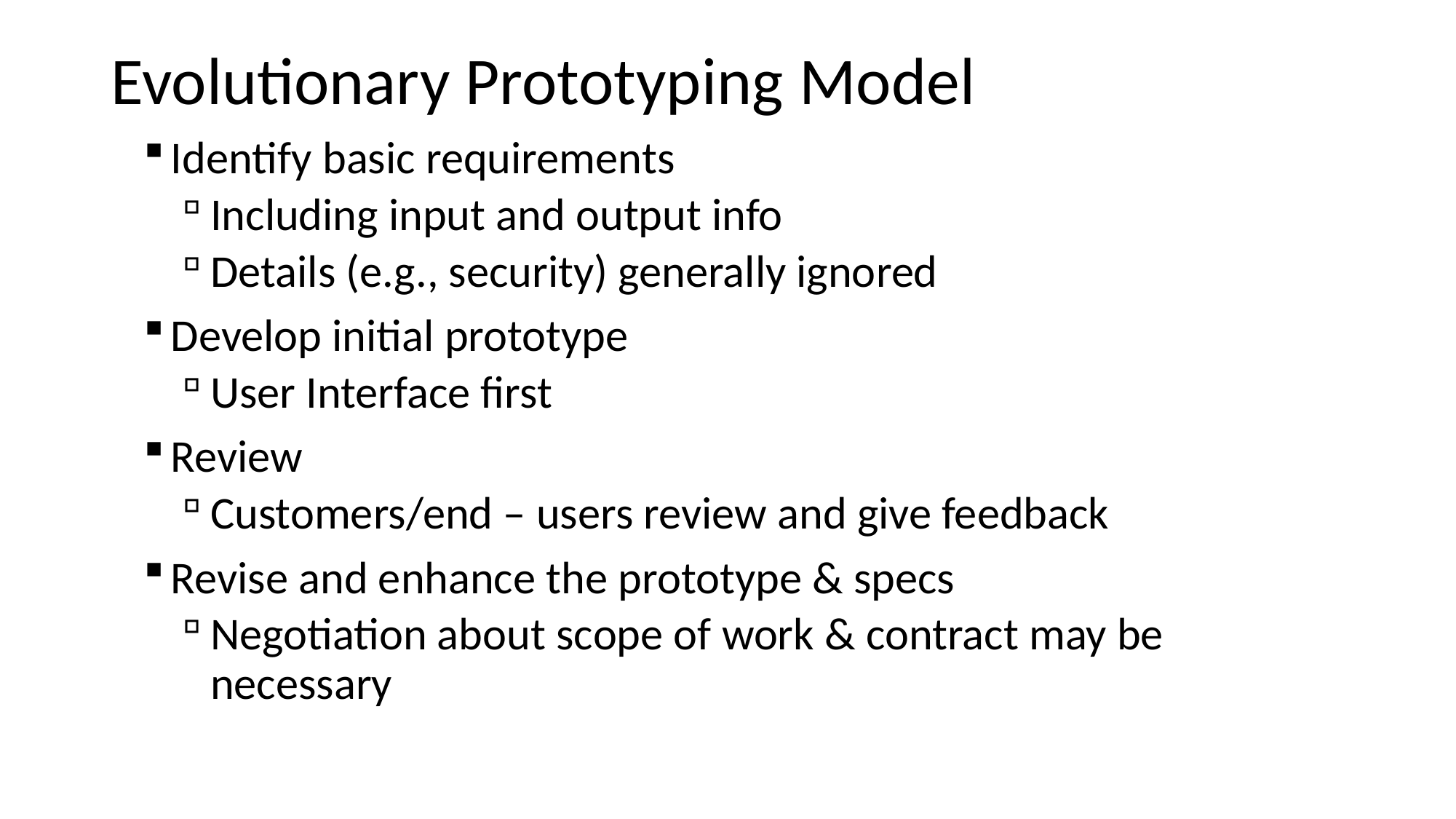

# Evolutionary Prototyping Model
Identify basic requirements
Including input and output info
Details (e.g., security) generally ignored
Develop initial prototype
User Interface first
Review
Customers/end – users review and give feedback
Revise and enhance the prototype & specs
Negotiation about scope of work & contract may be necessary